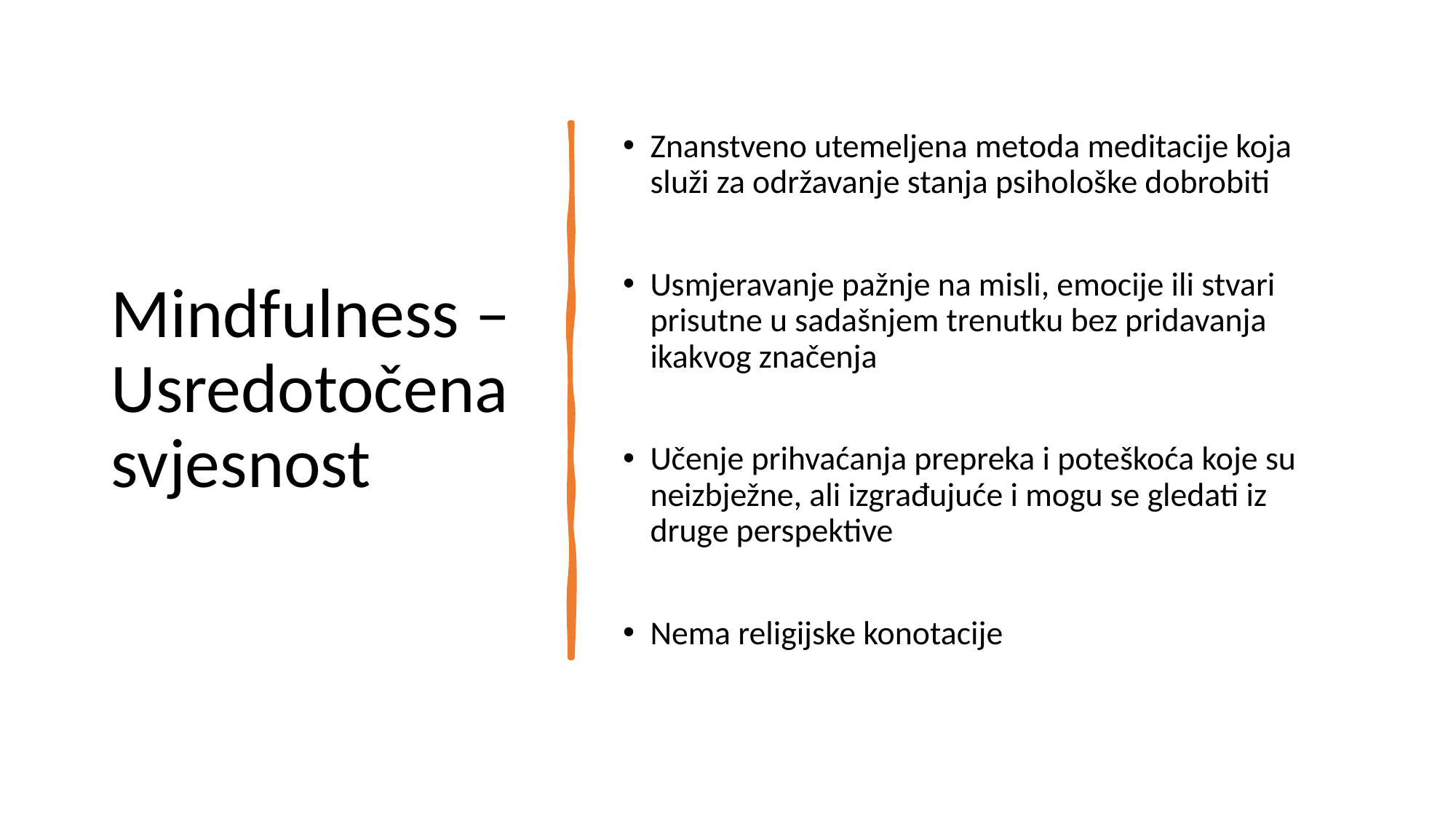

# Mindfulness – Usredotočena svjesnost
Znanstveno utemeljena metoda meditacije koja služi za održavanje stanja psihološke dobrobiti

Usmjeravanje pažnje na misli, emocije ili stvari prisutne u sadašnjem trenutku bez pridavanja ikakvog značenja

Učenje prihvaćanja prepreka i poteškoća koje su neizbježne, ali izgrađujuće i mogu se gledati iz druge perspektive

Nema religijske konotacije